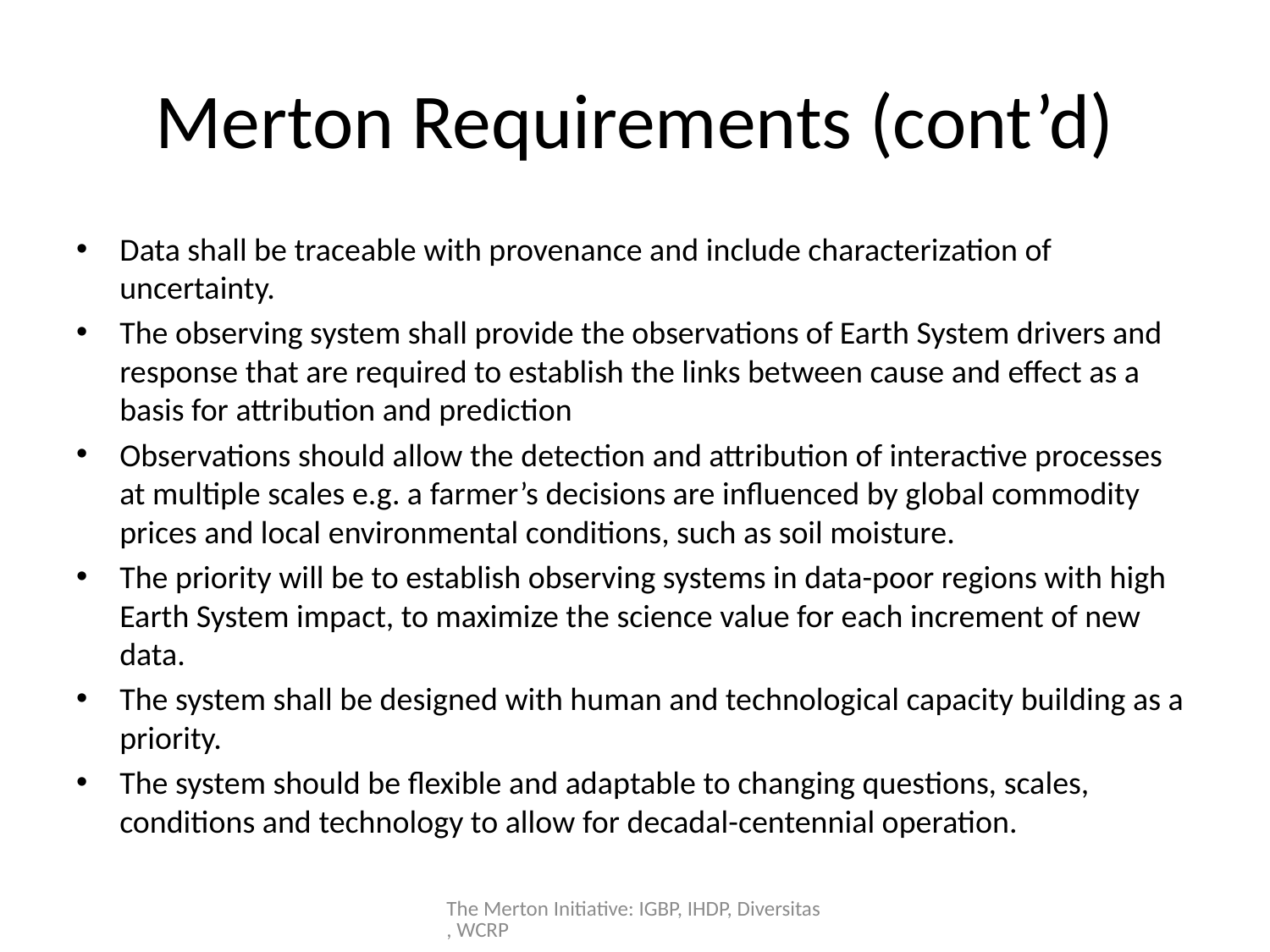

# Merton Requirements (cont’d)
Data shall be traceable with provenance and include characterization of uncertainty.
The observing system shall provide the observations of Earth System drivers and response that are required to establish the links between cause and effect as a basis for attribution and prediction
Observations should allow the detection and attribution of interactive processes at multiple scales e.g. a farmer’s decisions are influenced by global commodity prices and local environmental conditions, such as soil moisture.
The priority will be to establish observing systems in data-poor regions with high Earth System impact, to maximize the science value for each increment of new data.
The system shall be designed with human and technological capacity building as a priority.
The system should be flexible and adaptable to changing questions, scales, conditions and technology to allow for decadal-centennial operation.

The Merton Initiative: IGBP, IHDP, Diversitas, WCRP